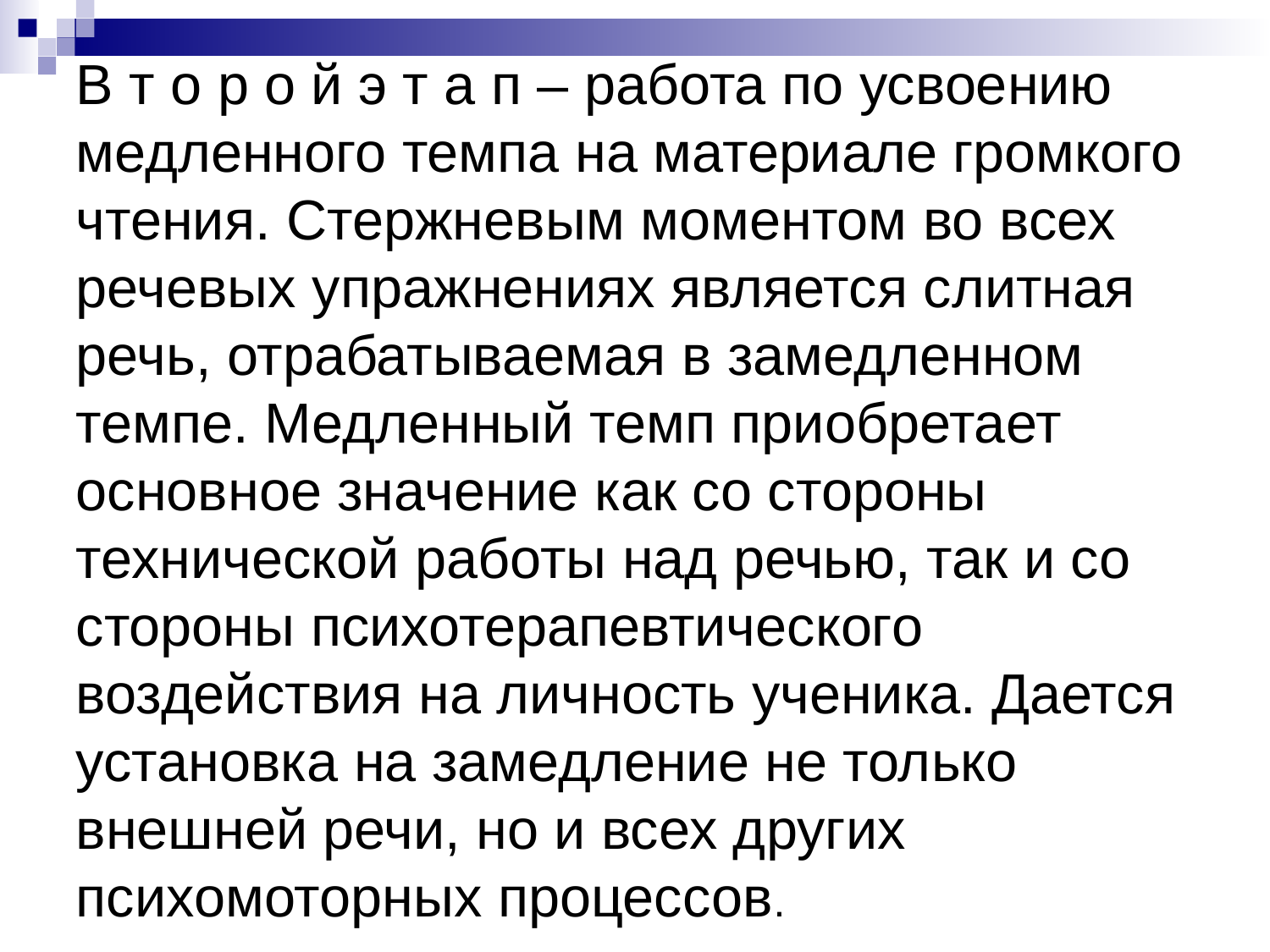

# В т о р о й э т а п – работа по усвоению медленного темпа на материале громкого чтения. Стержневым моментом во всех речевых упражнениях является слитная речь, отрабатываемая в замедленном темпе. Медленный темп приобретает основное значение как со стороны технической работы над речью, так и со стороны психотерапевтического воздействия на личность ученика. Дается установка на замедление не только внешней речи, но и всех других психомоторных процессов.